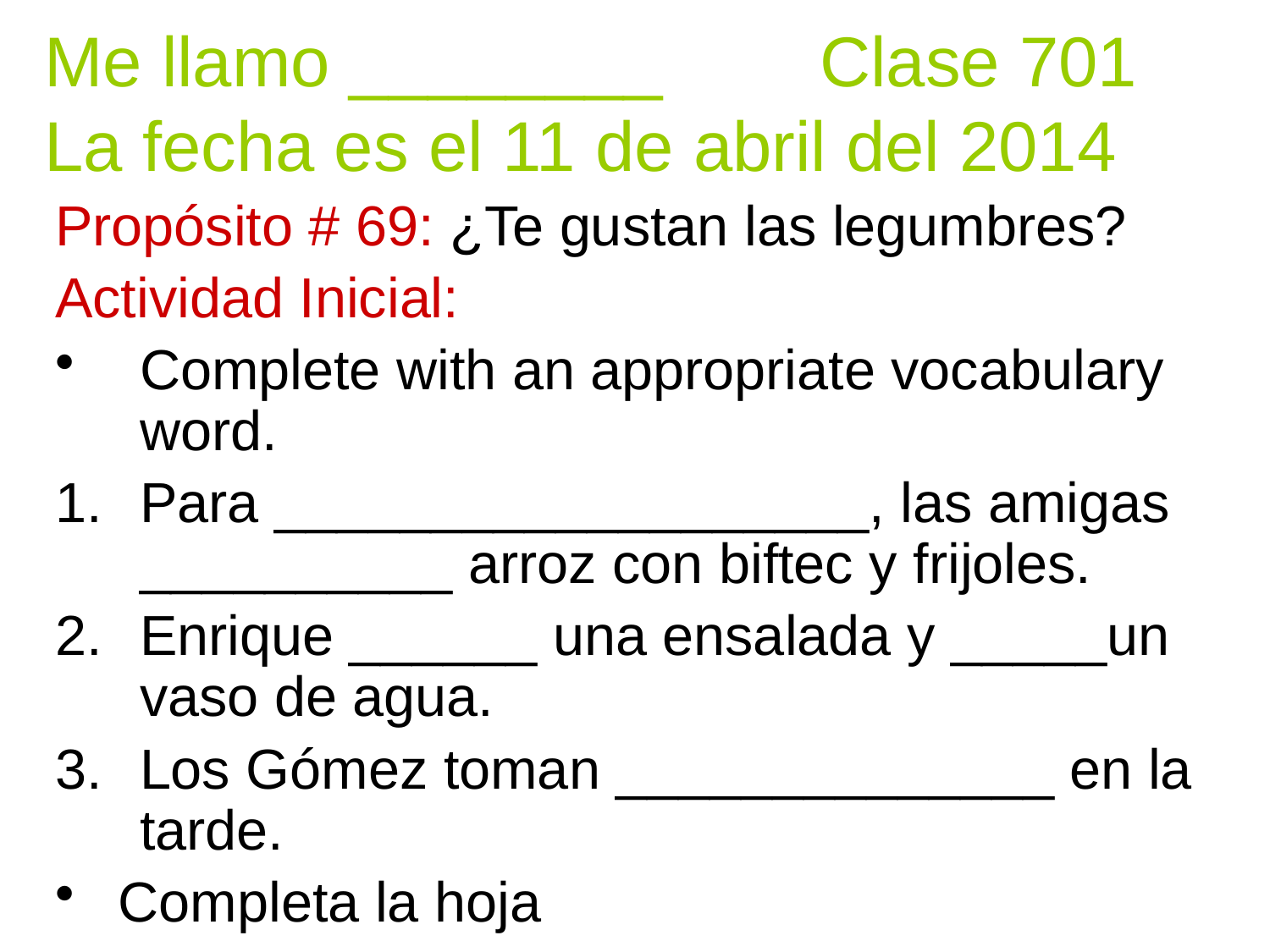

# Me llamo ________        Clase 701 La fecha es el 11 de abril del 2014
Propósito # 69: ¿Te gustan las legumbres?
Actividad Inicial:
Complete with an appropriate vocabulary word.
Para ___________________, las amigas __________ arroz con biftec y frijoles.
Enrique ______ una ensalada y _____un vaso de agua.
Los Gómez toman ______________ en la tarde.
 Completa la hoja